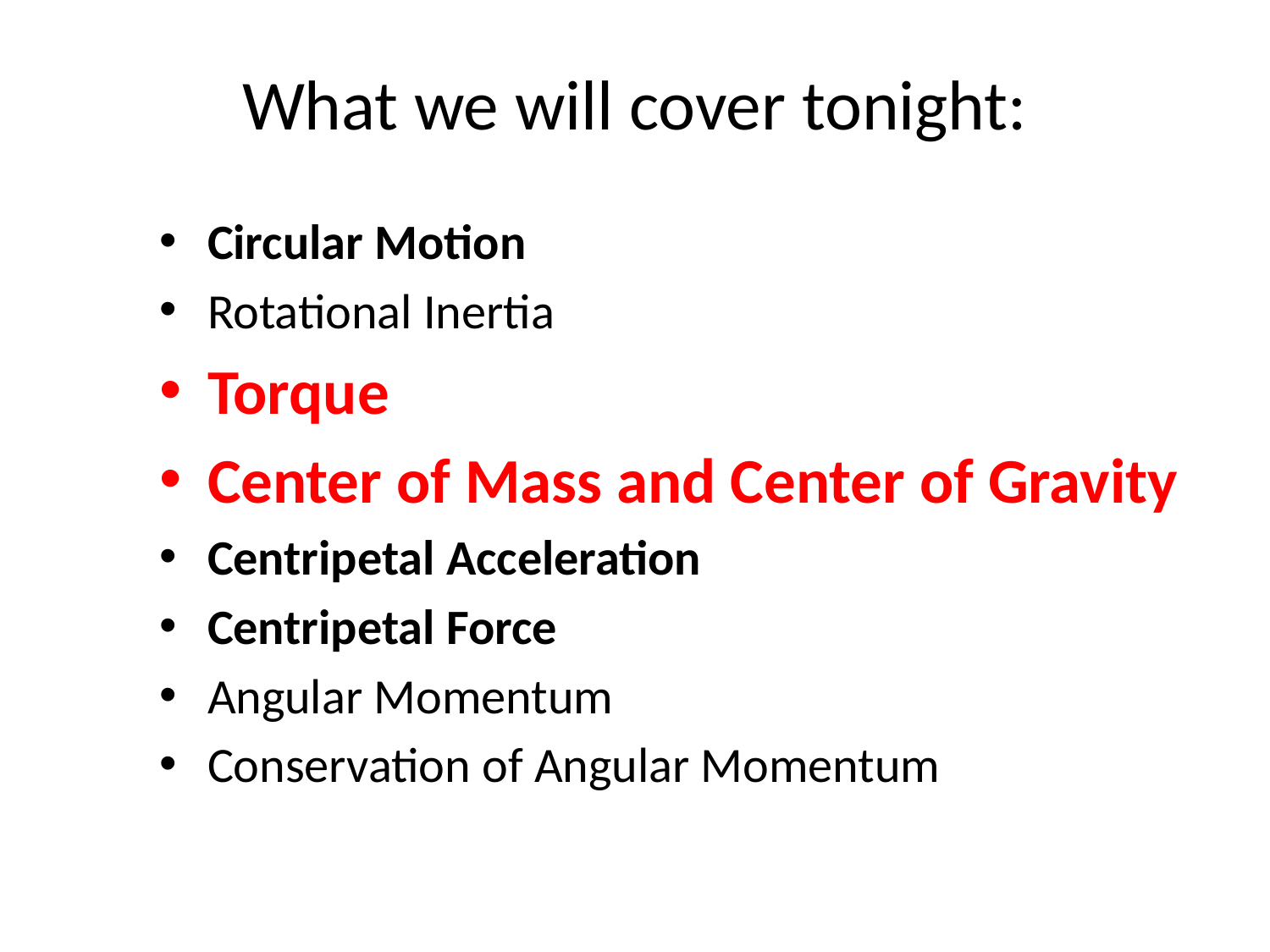

# What we will cover tonight:
Circular Motion
Rotational Inertia
Torque
Center of Mass and Center of Gravity
Centripetal Acceleration
Centripetal Force
Angular Momentum
Conservation of Angular Momentum